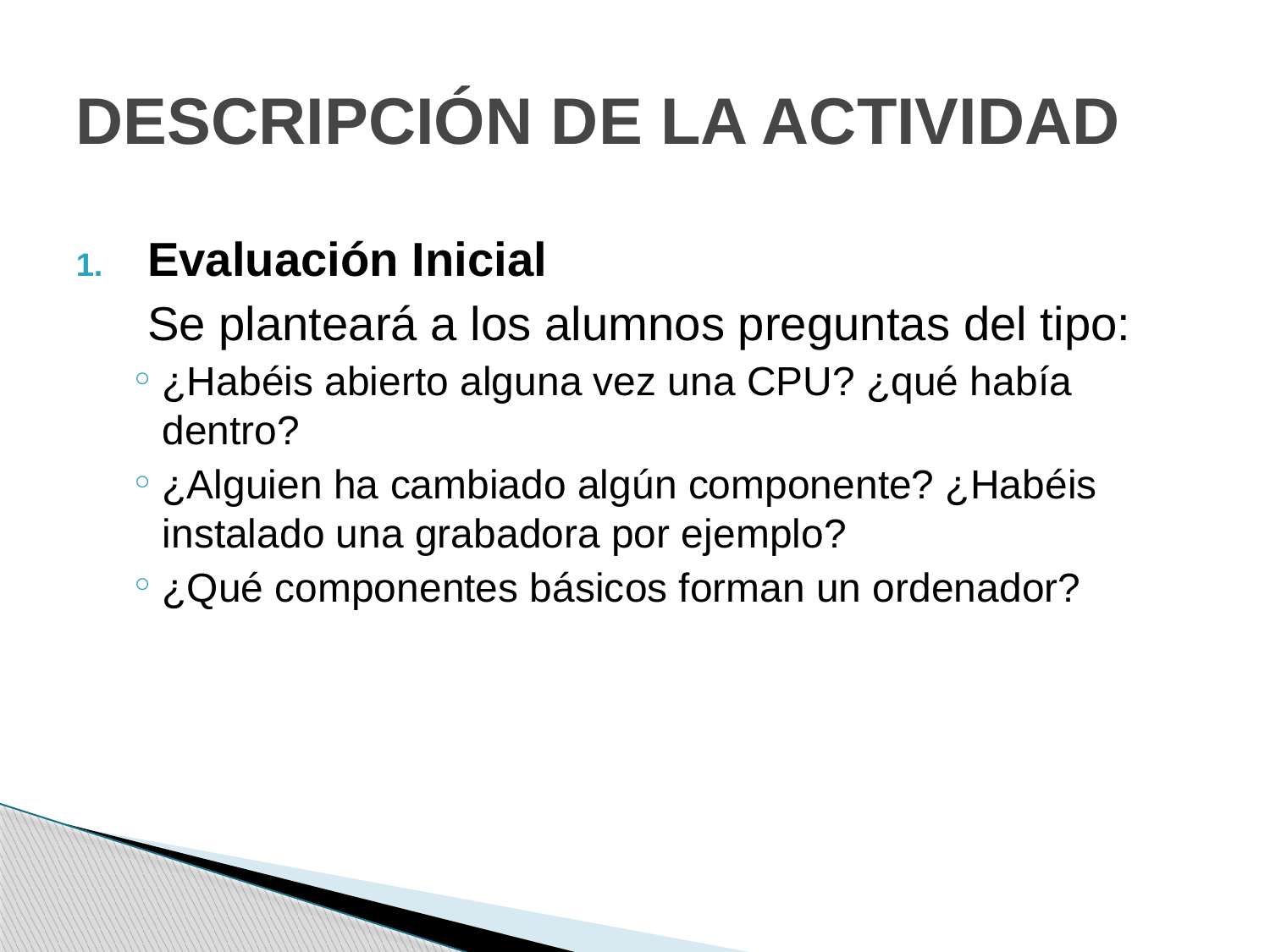

# DESCRIPCIÓN DE LA ACTIVIDAD
Evaluación Inicial
	Se planteará a los alumnos preguntas del tipo:
¿Habéis abierto alguna vez una CPU? ¿qué había dentro?
¿Alguien ha cambiado algún componente? ¿Habéis instalado una grabadora por ejemplo?
¿Qué componentes básicos forman un ordenador?